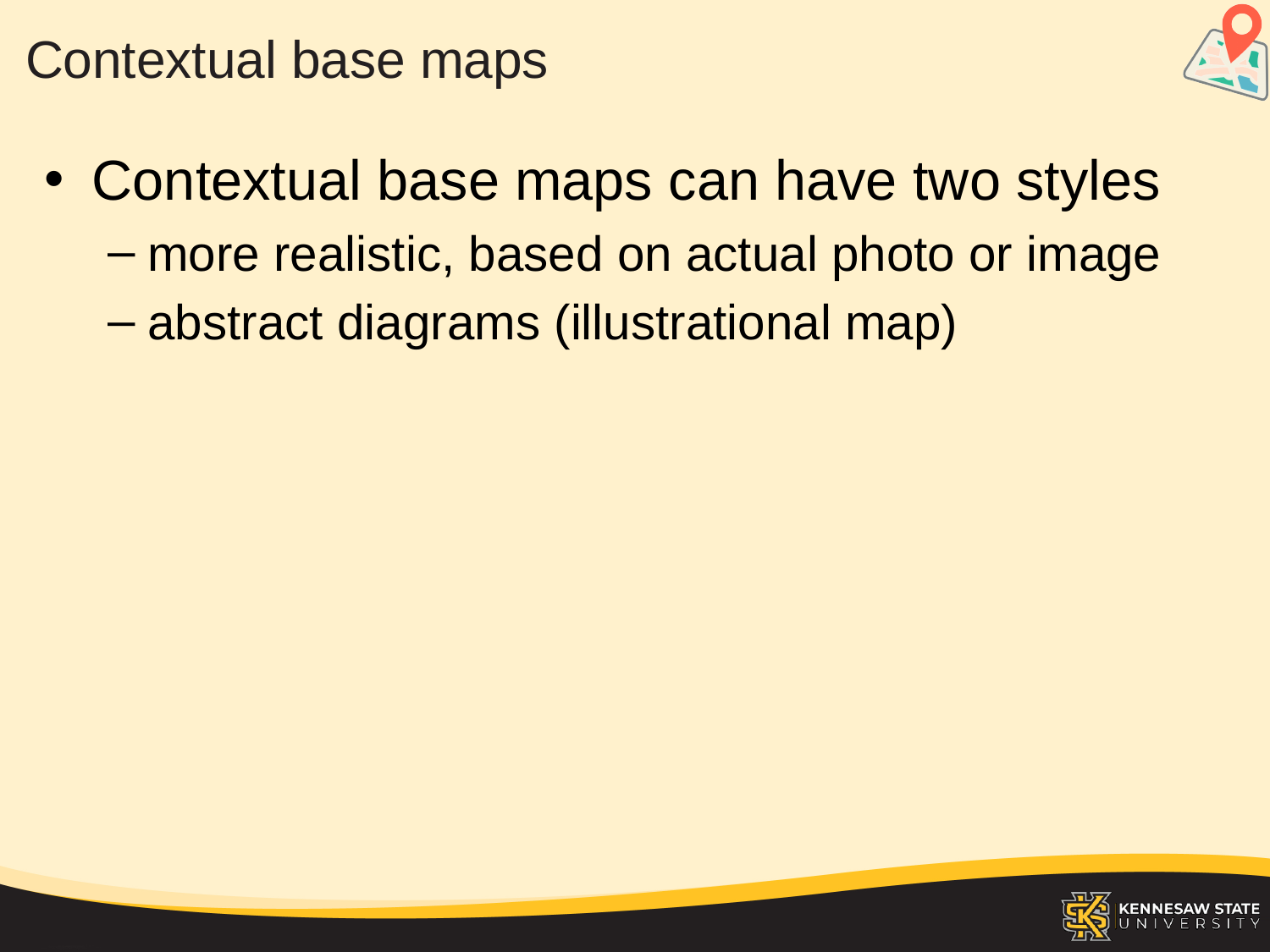

# Contextual base maps
Contextual base maps can have two styles
more realistic, based on actual photo or image
abstract diagrams (illustrational map)